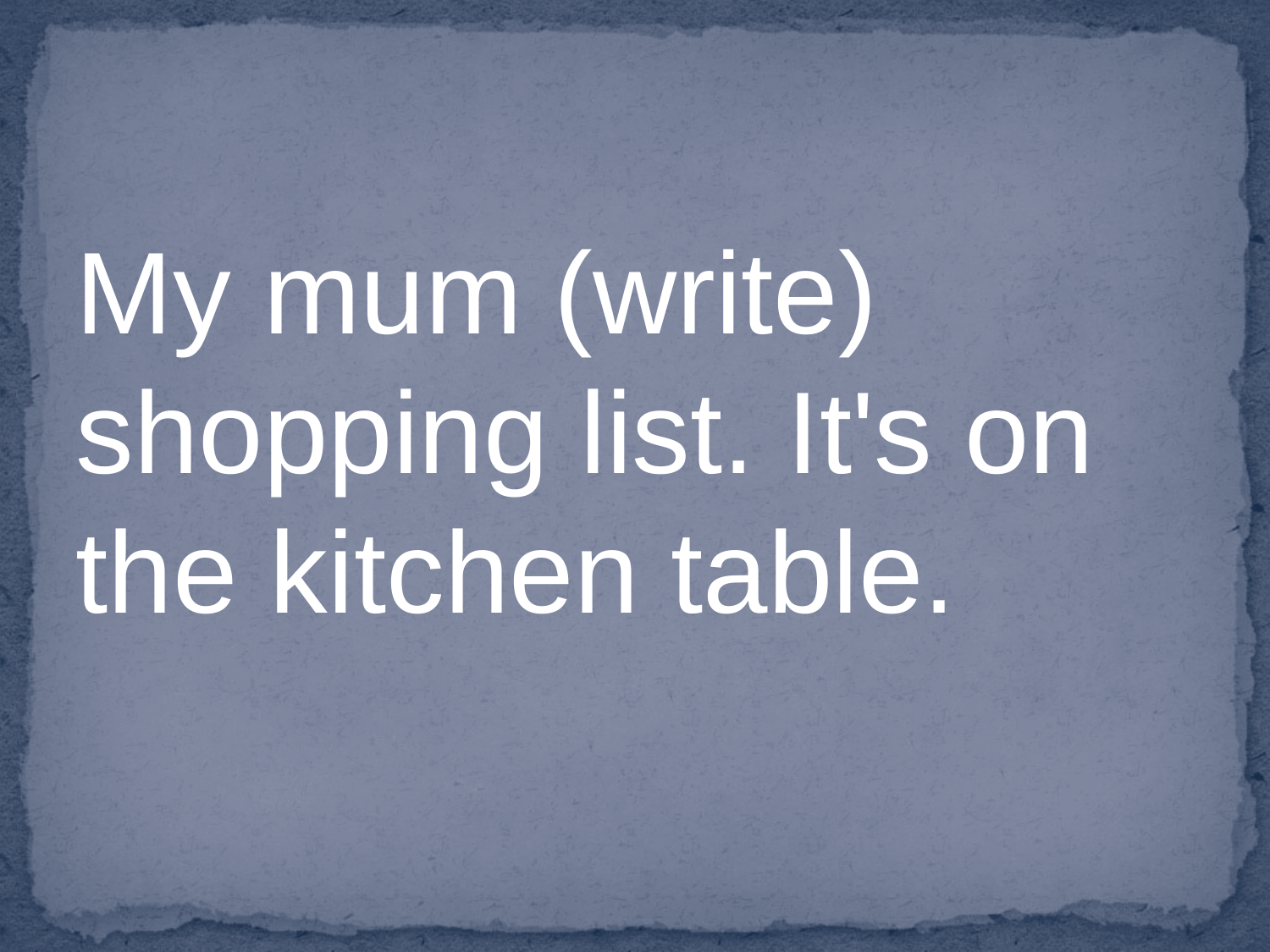

#
My mum (write) shopping list. It's on the kitchen table.